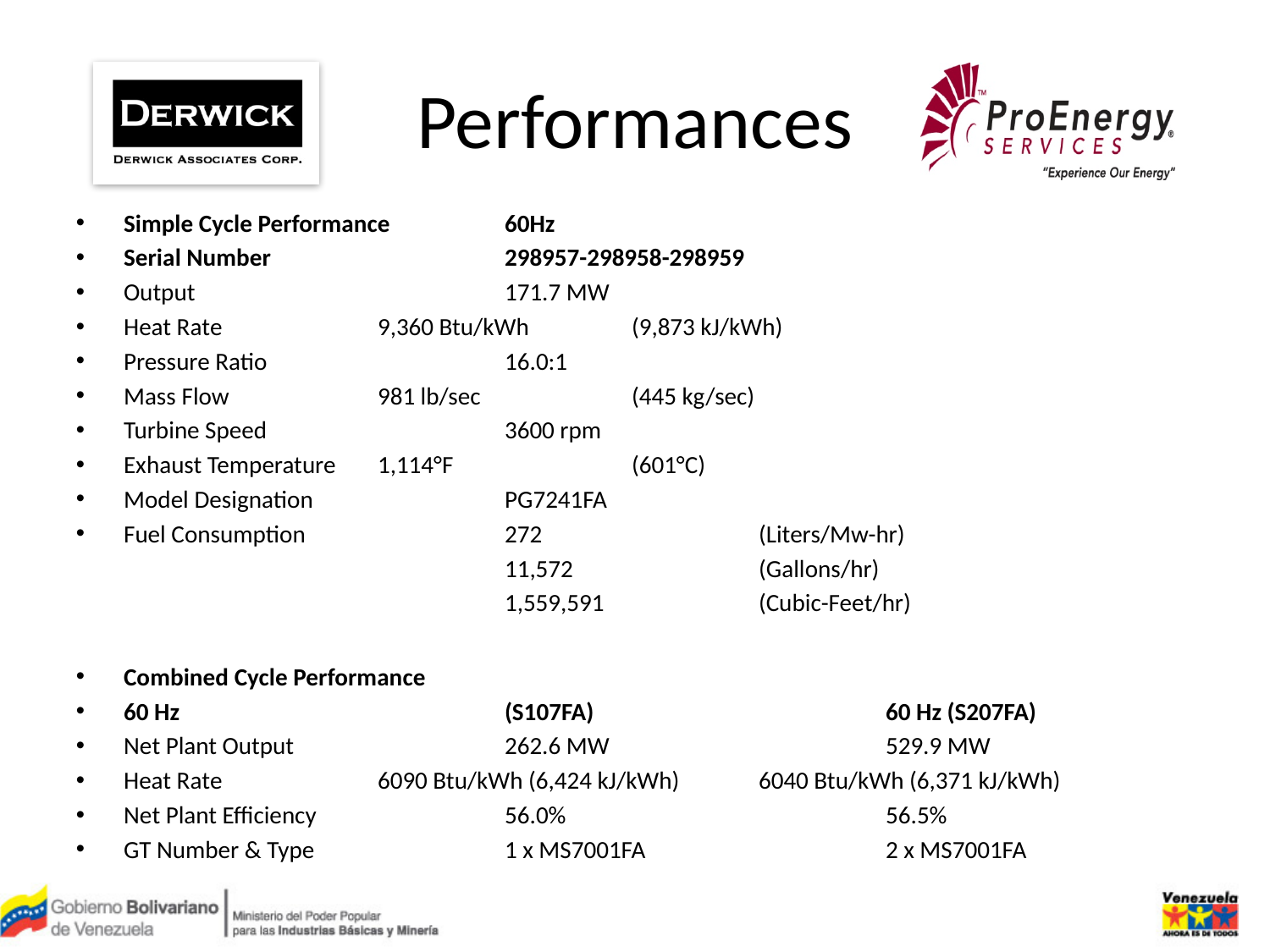

# Performances
Simple Cycle Performance	60Hz
Serial Number		298957-298958-298959
Output			171.7 MW
Heat Rate		9,360 Btu/kWh 	(9,873 kJ/kWh)
Pressure Ratio		16.0:1
Mass Flow		981 lb/sec 		(445 kg/sec)
Turbine Speed		3600 rpm
Exhaust Temperature	1,114°F 		(601°C)
Model Designation		PG7241FA
Fuel Consumption 		272		(Liters/Mw-hr)
				11,572		(Gallons/hr)
				1,559,591		(Cubic-Feet/hr)

Combined Cycle Performance
60 Hz		 	(S107FA)			60 Hz (S207FA)
Net Plant Output		262.6 MW			529.9 MW
Heat Rate		6090 Btu/kWh (6,424 kJ/kWh)	6040 Btu/kWh (6,371 kJ/kWh)
Net Plant Efficiency		56.0%			56.5%
GT Number & Type		1 x MS7001FA		2 x MS7001FA